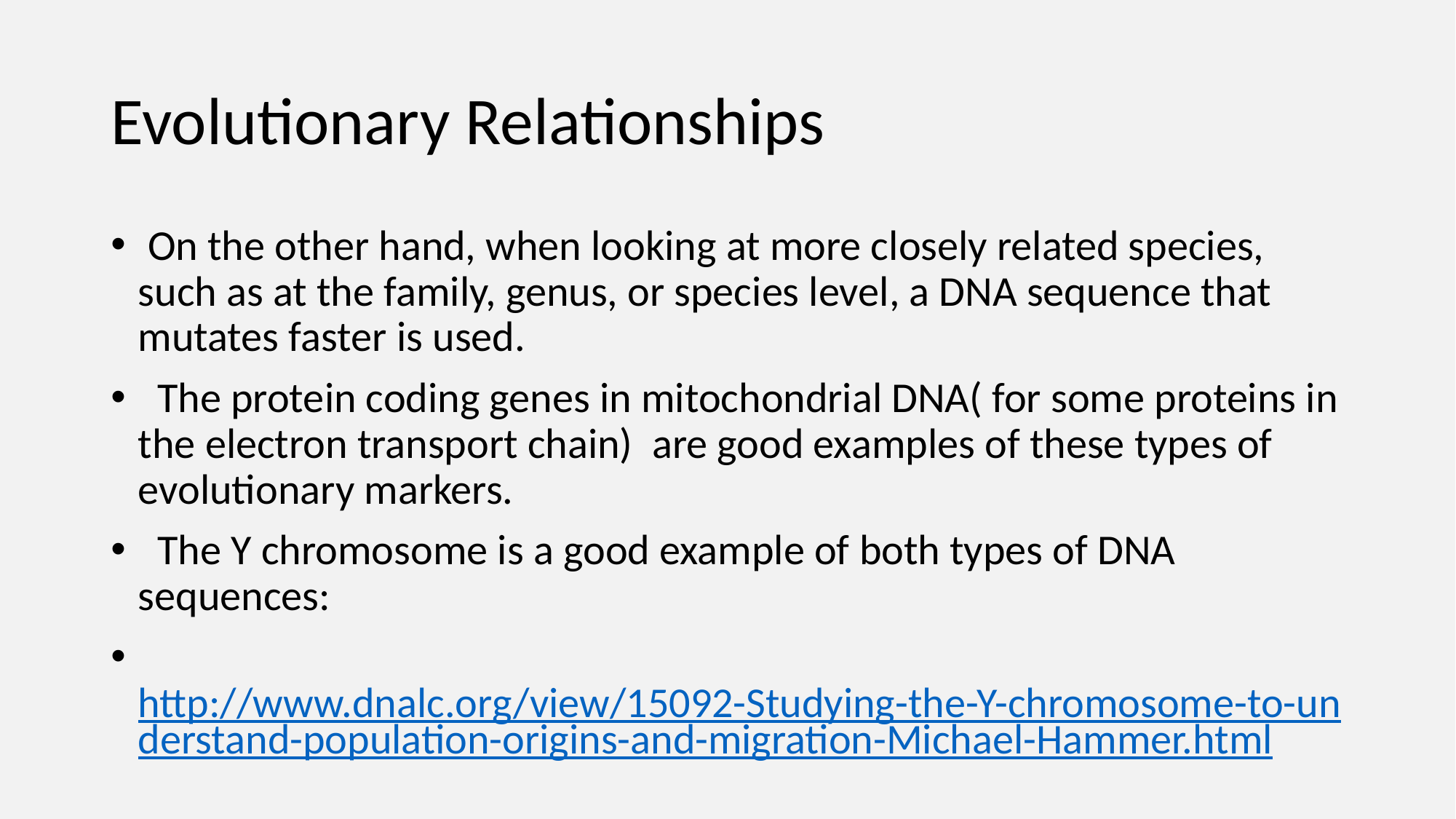

# Evolutionary Relationships
 On the other hand, when looking at more closely related species, such as at the family, genus, or species level, a DNA sequence that mutates faster is used.
  The protein coding genes in mitochondrial DNA( for some proteins in the electron transport chain)  are good examples of these types of evolutionary markers.
  The Y chromosome is a good example of both types of DNA sequences:
  http://www.dnalc.org/view/15092-Studying-the-Y-chromosome-to-understand-population-origins-and-migration-Michael-Hammer.html